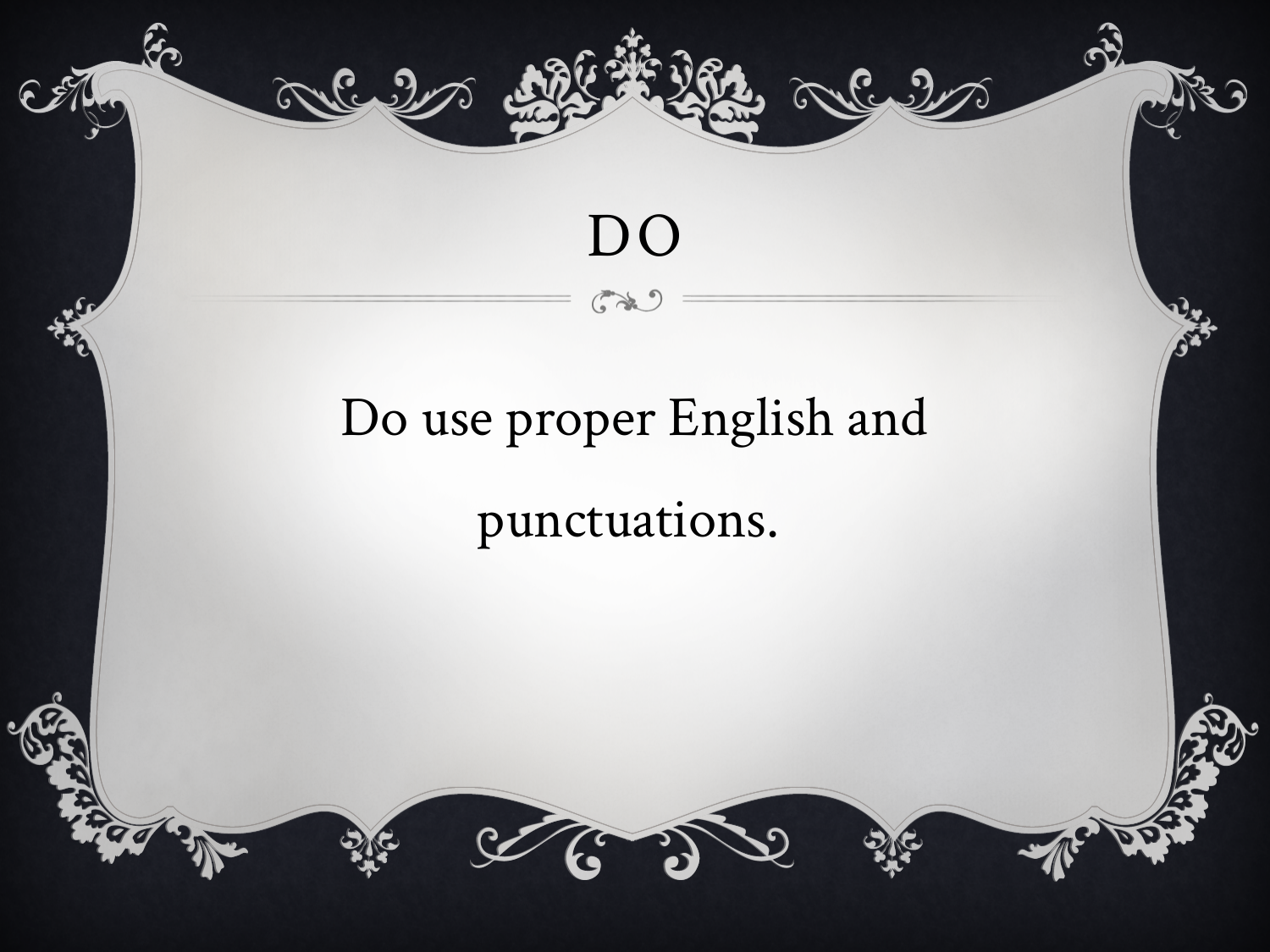

# Do
Do use proper English and punctuations.